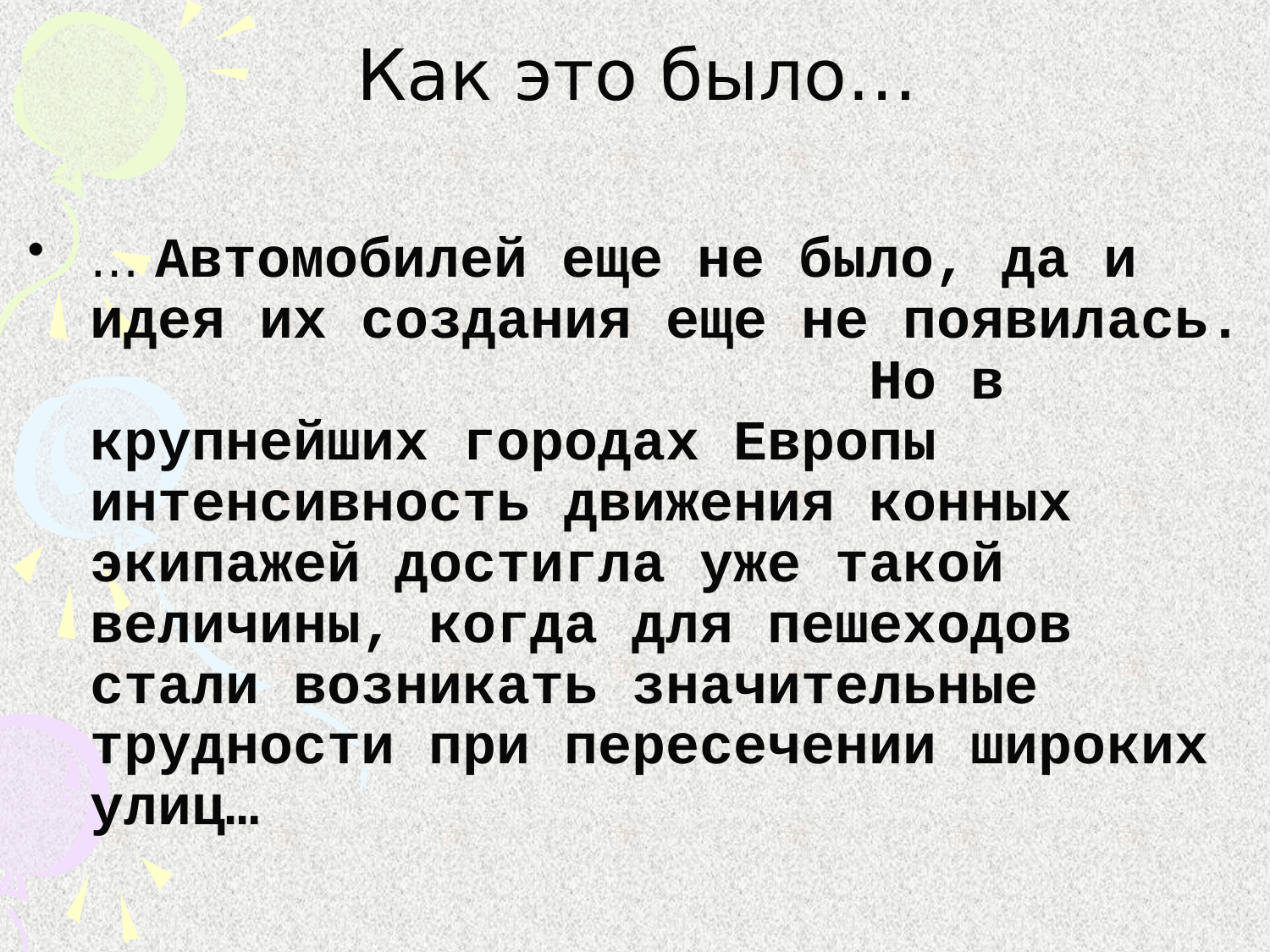

# Как это было…
… Автомобилей еще не было, да и идея их создания еще не появилась.                        Но в крупнейших городах Европы интенсивность движения конных экипажей достигла уже такой величины, когда для пешеходов стали возникать значительные трудности при пересечении широких улиц…